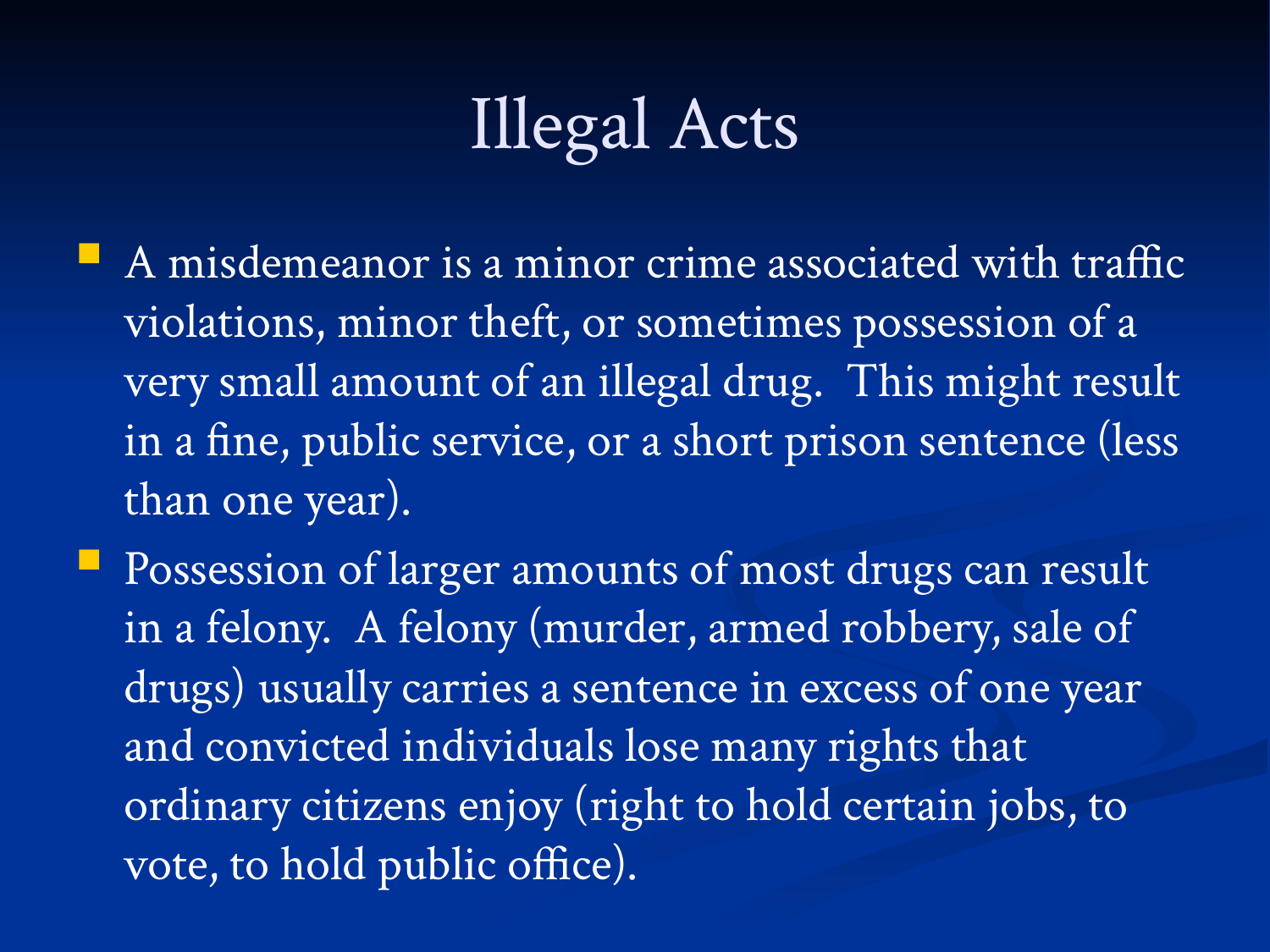

# Illegal Acts
A misdemeanor is a minor crime associated with traffic violations, minor theft, or sometimes possession of a very small amount of an illegal drug.  This might result in a fine, public service, or a short prison sentence (less than one year).
Possession of larger amounts of most drugs can result in a felony.  A felony (murder, armed robbery, sale of drugs) usually carries a sentence in excess of one year and convicted individuals lose many rights that ordinary citizens enjoy (right to hold certain jobs, to vote, to hold public office).